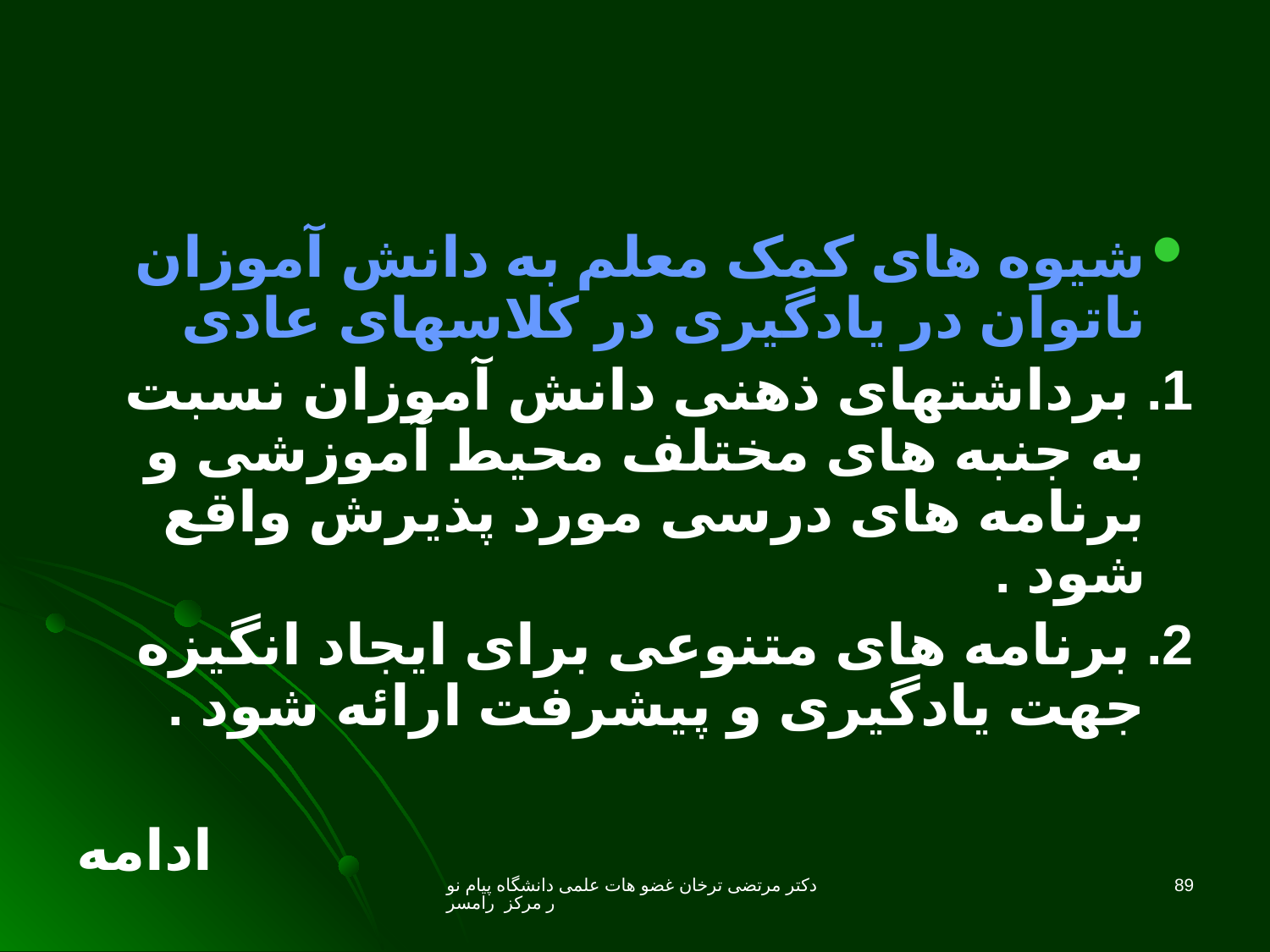

شیوه های کمک معلم به دانش آموزان ناتوان در یادگیری در کلاسهای عادی
1. برداشتهای ذهنی دانش آموزان نسبت به جنبه های مختلف محیط آموزشی و برنامه های درسی مورد پذیرش واقع شود .
2. برنامه های متنوعی برای ایجاد انگیزه جهت یادگیری و پیشرفت ارائه شود .

ادامه
دکتر مرتضی ترخان غضو هات علمی دانشگاه پیام نور مرکز رامسر
89